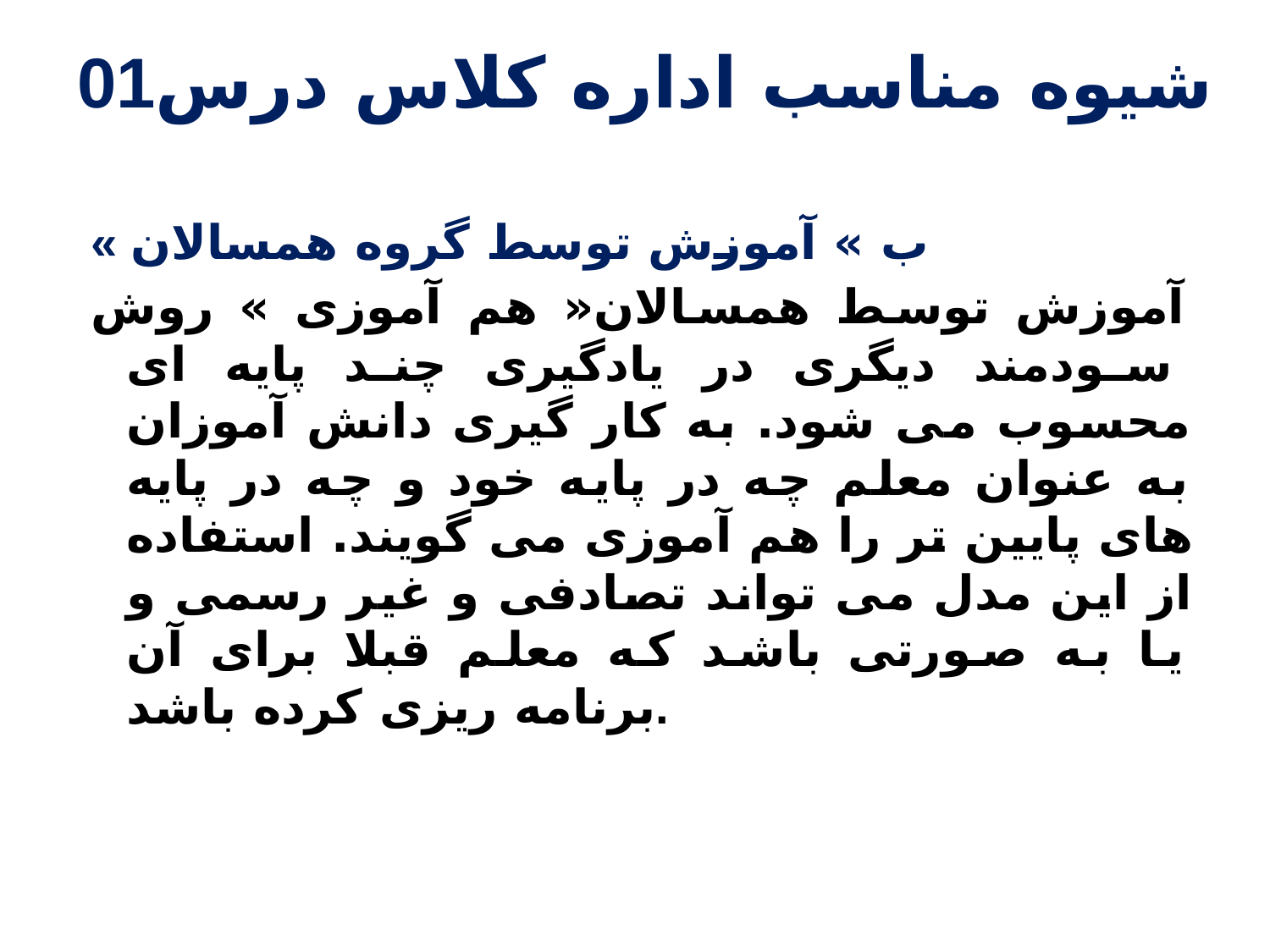

# 01شیوه مناسب اداره کلاس درس
« ب » آموزش توسط گروه همسالان
آموزش توسط همسالان« هم آموزی » روش سودمند دیگری در یادگیری چند پایه ای محسوب می شود. به کار گیری دانش آموزان به عنوان معلم چه در پایه خود و چه در پایه های پایین تر را هم آموزی می گویند. استفاده از این مدل می تواند تصادفی و غیر رسمی و یا به صورتی باشد که معلم قبلا برای آن برنامه ریزی کرده باشد.